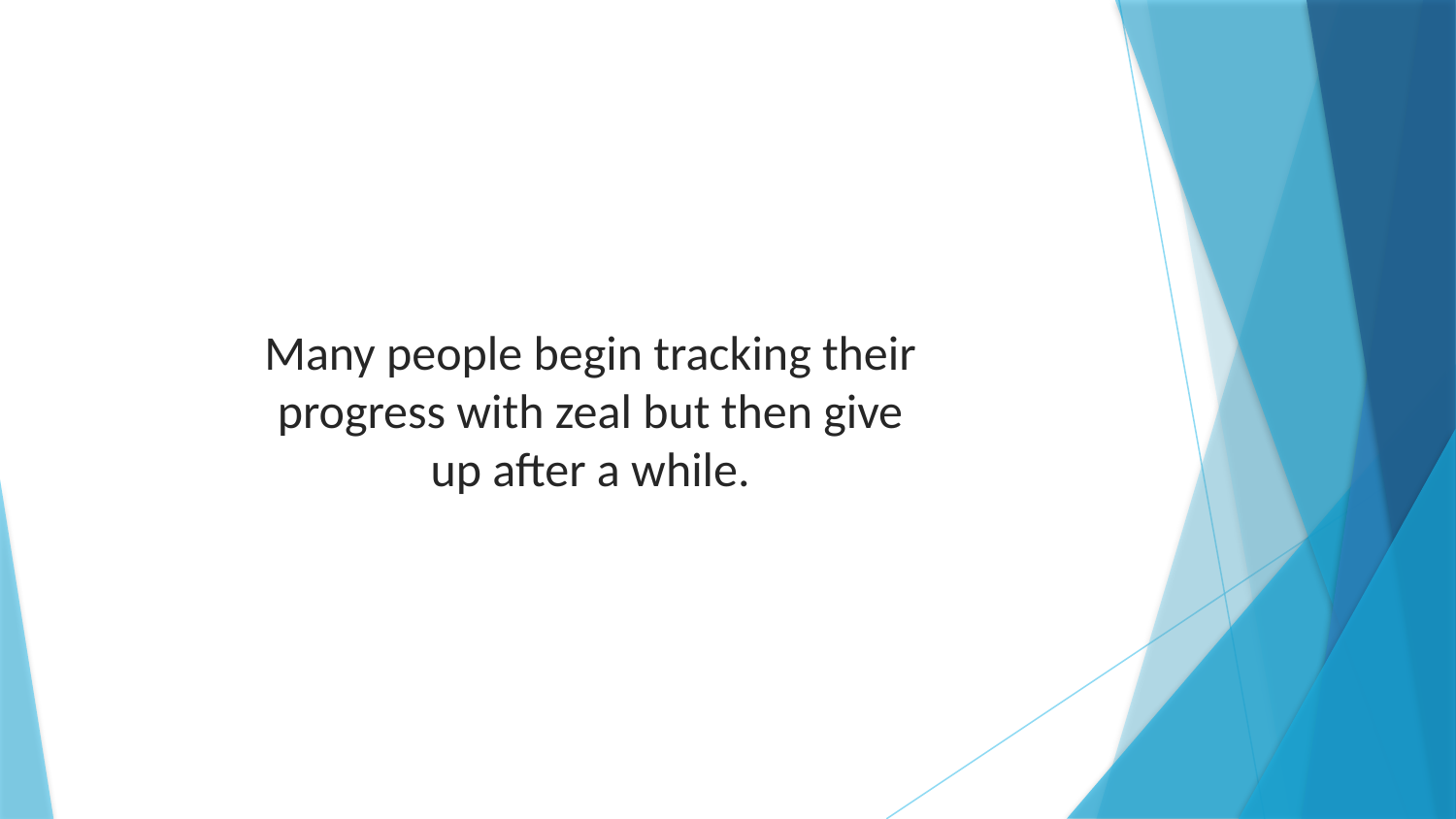

Many people begin tracking their progress with zeal but then give up after a while.